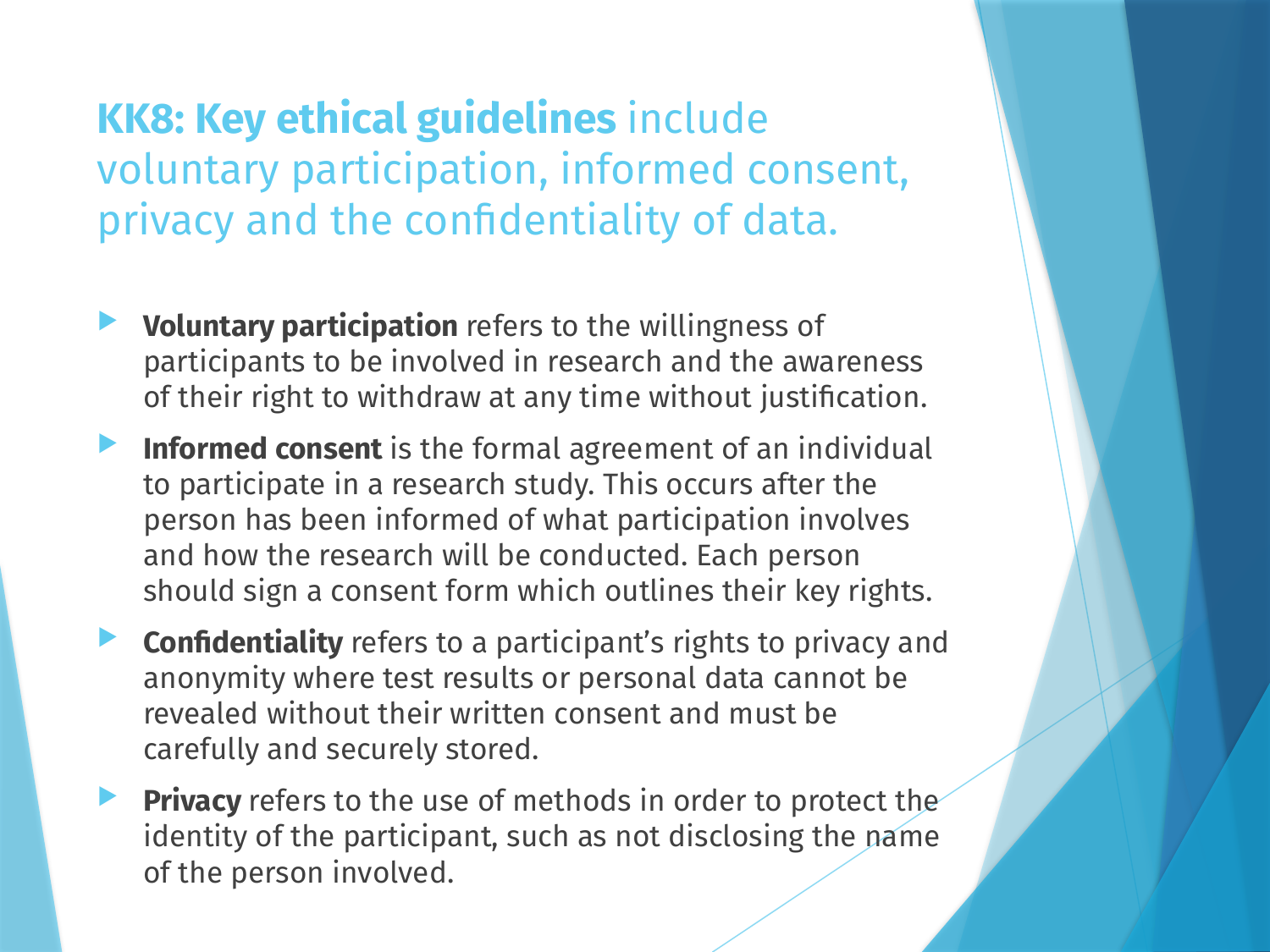

# KK8: Key ethical guidelines include voluntary participation, informed consent, privacy and the confidentiality of data.
Voluntary participation refers to the willingness of participants to be involved in research and the awareness of their right to withdraw at any time without justification.
Informed consent is the formal agreement of an individual to participate in a research study. This occurs after the person has been informed of what participation involves and how the research will be conducted. Each person should sign a consent form which outlines their key rights.
Confidentiality refers to a participant’s rights to privacy and anonymity where test results or personal data cannot be revealed without their written consent and must be carefully and securely stored.
Privacy refers to the use of methods in order to protect the identity of the participant, such as not disclosing the name of the person involved.